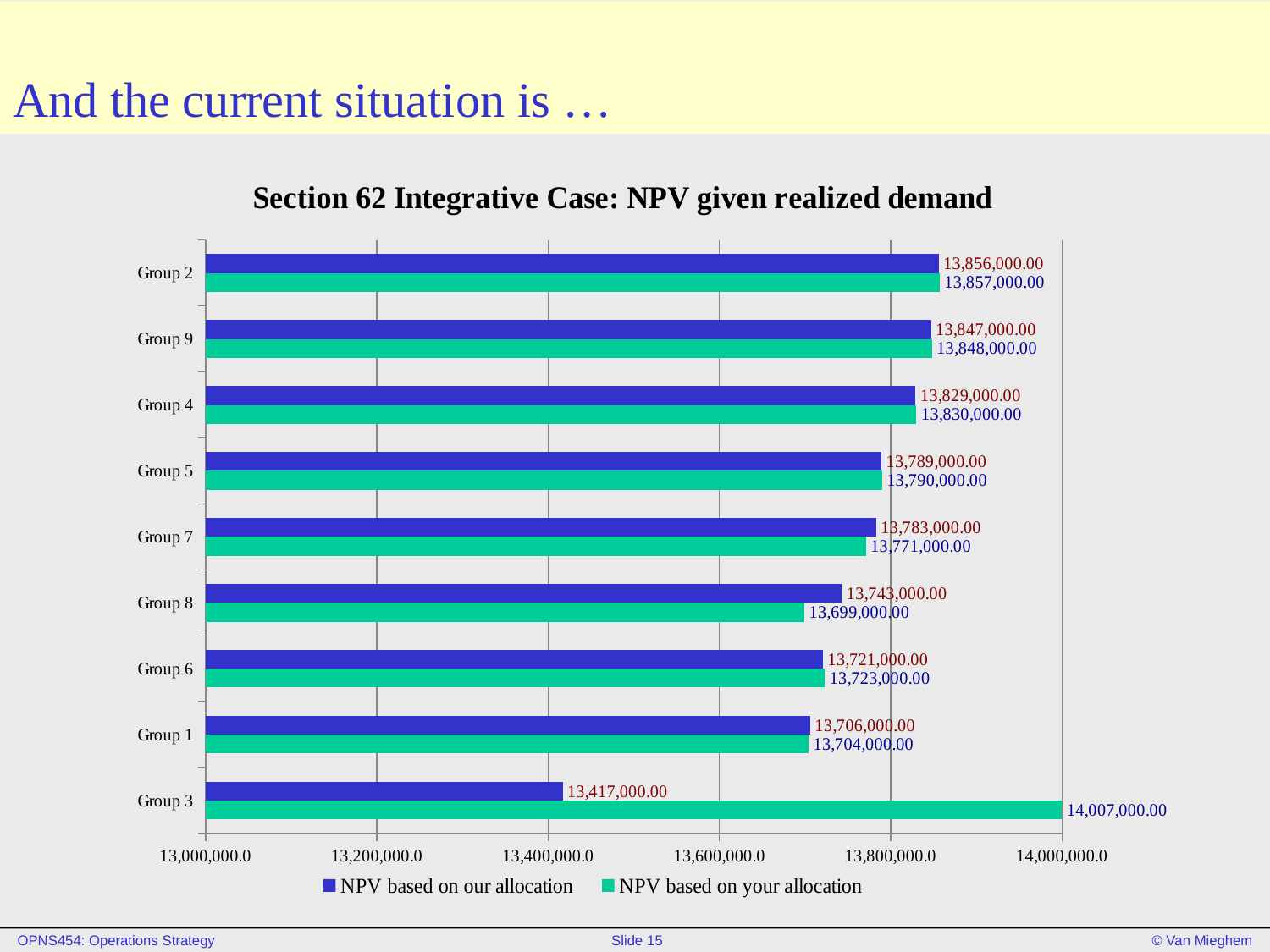

# And the current situation is …

### Chart: Section 62 Integrative Case: NPV given realized demand

| Category | NPV based on your allocation | NPV based on our allocation |
|---|---|---|
| Group 3 | 14007000.0 | 13417000.0 |
| Group 1 | 13704000.0 | 13706000.0 |
| Group 6 | 13723000.0 | 13721000.0 |
| Group 8 | 13699000.0 | 13743000.0 |
| Group 7 | 13771000.0 | 13783000.0 |
| Group 5 | 13790000.0 | 13789000.0 |
| Group 4 | 13830000.0 | 13829000.0 |
| Group 9 | 13848000.0 | 13847000.0 |
| Group 2 | 13857000.0 | 13856000.0 |